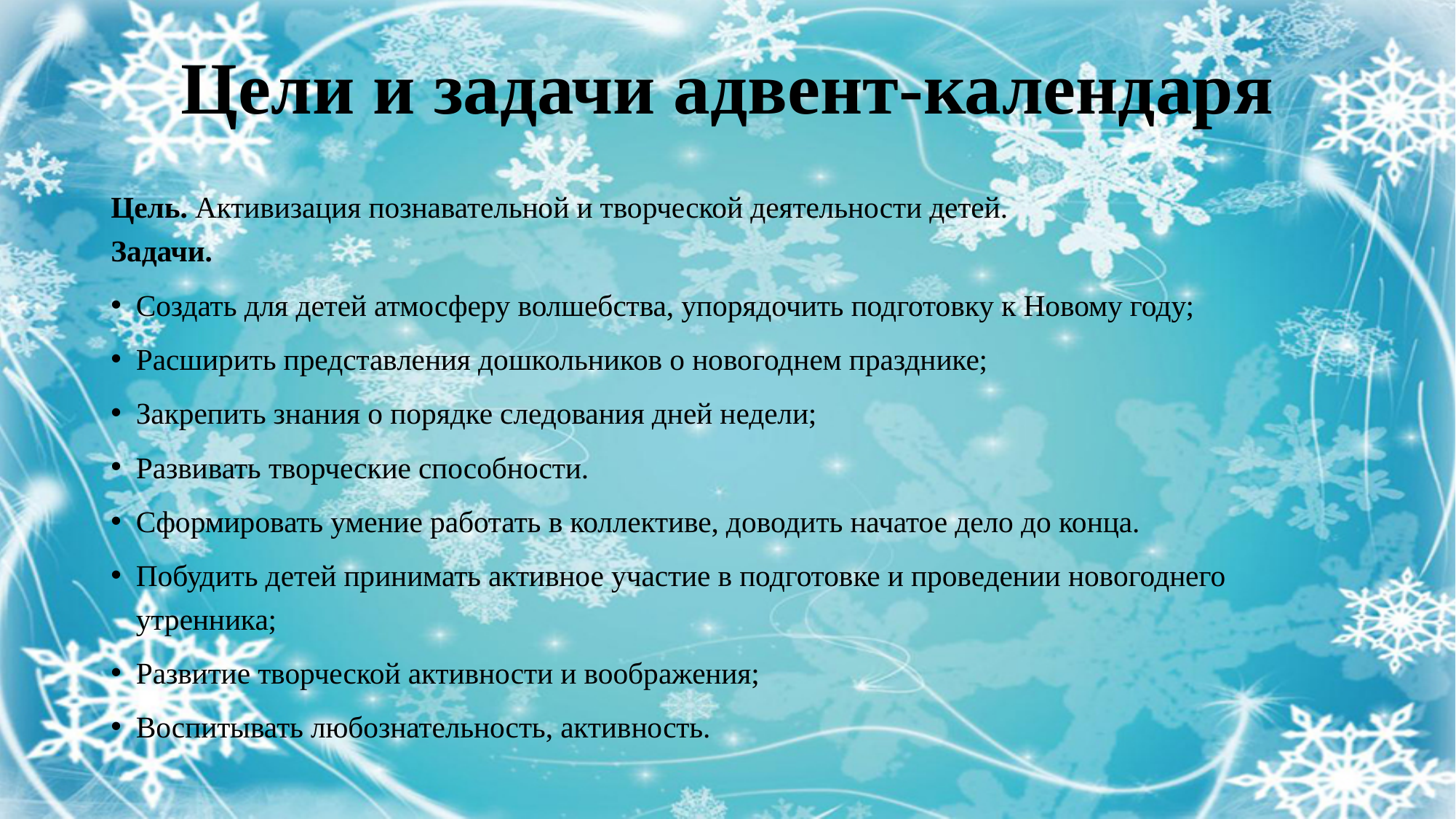

# Цели и задачи адвент-календаря
Цель. Активизация познавательной и творческой деятельности детей.
Задачи.
Создать для детей атмосферу волшебства, упорядочить подготовку к Новому году;
Расширить представления дошкольников о новогоднем празднике;
Закрепить знания о порядке следования дней недели;
Развивать творческие способности.
Сформировать умение работать в коллективе, доводить начатое дело до конца.
Побудить детей принимать активное участие в подготовке и проведении новогоднего утренника;
Развитие творческой активности и воображения;
Воспитывать любознательность, активность.